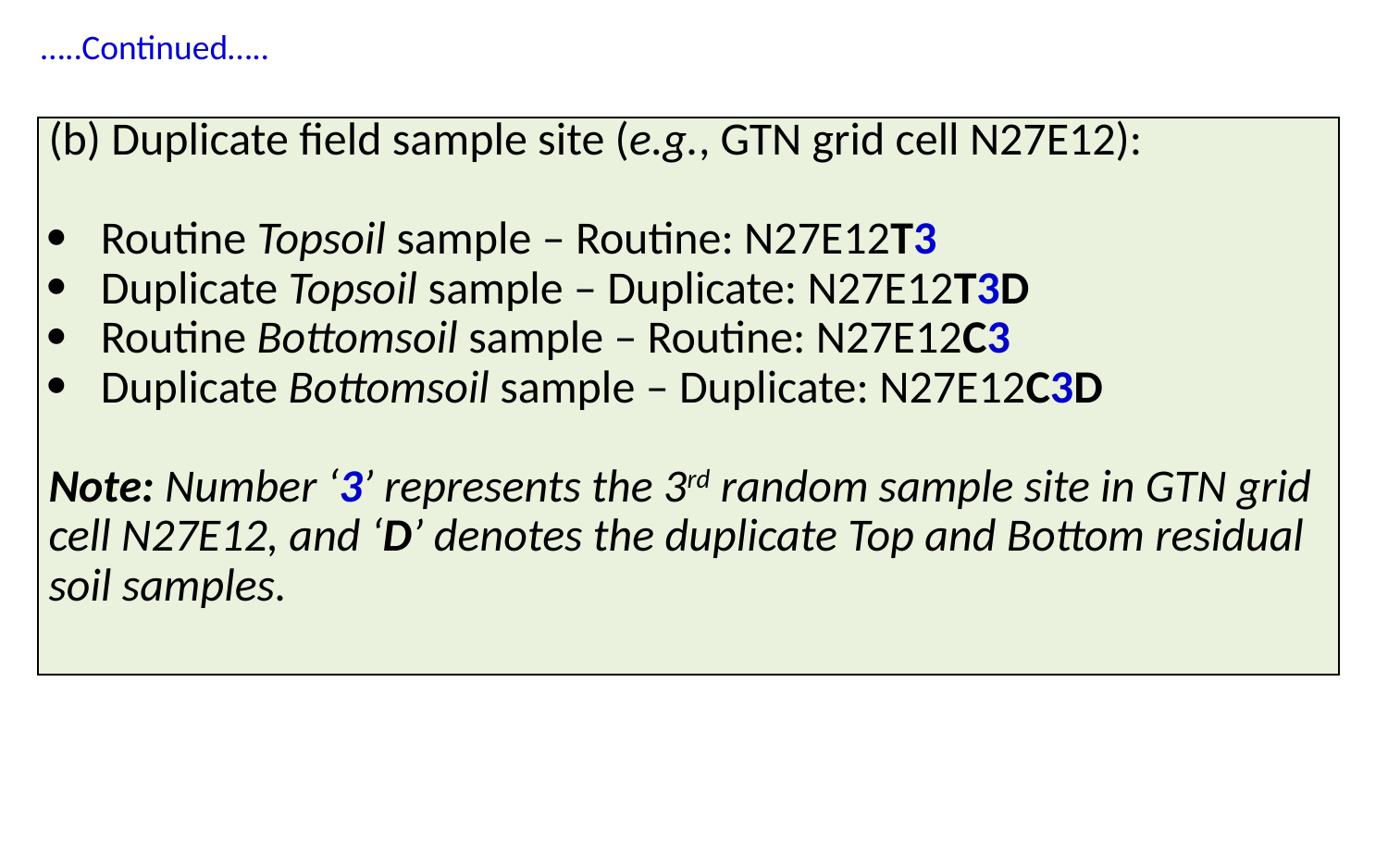

…..Continued…..
| (b) Duplicate field sample site (e.g., GTN grid cell N27E12): Routine Topsoil sample – Routine: N27E12T3 Duplicate Topsoil sample – Duplicate: N27E12T3D Routine Bottomsoil sample – Routine: N27E12C3 Duplicate Bottomsoil sample – Duplicate: N27E12C3D Note: Number ‘3’ represents the 3rd random sample site in GTN grid cell N27E12, and ‘D’ denotes the duplicate Top and Bottom residual soil samples. |
| --- |